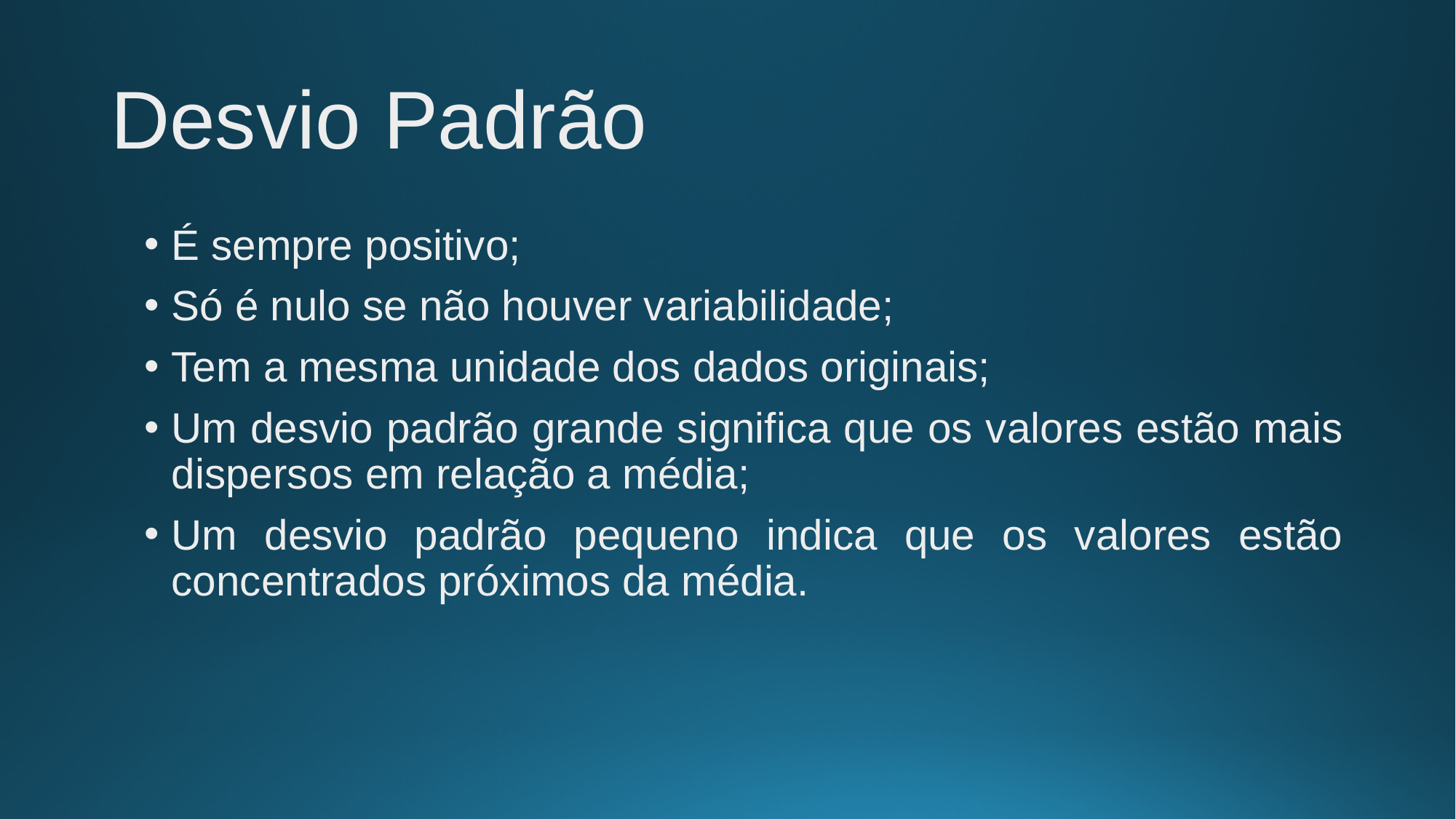

Desvio Padrão
É sempre positivo;
Só é nulo se não houver variabilidade;
Tem a mesma unidade dos dados originais;
Um desvio padrão grande significa que os valores estão mais dispersos em relação a média;
Um desvio padrão pequeno indica que os valores estão concentrados próximos da média.